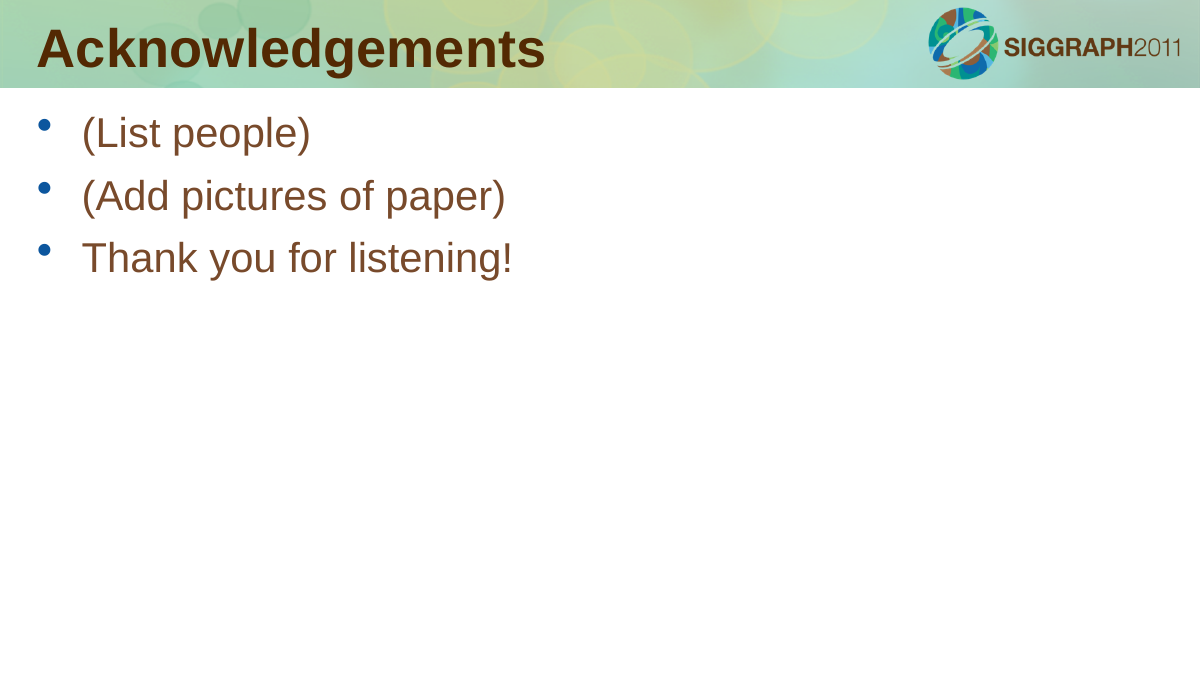

# Acknowledgements
(List people)
(Add pictures of paper)
Thank you for listening!